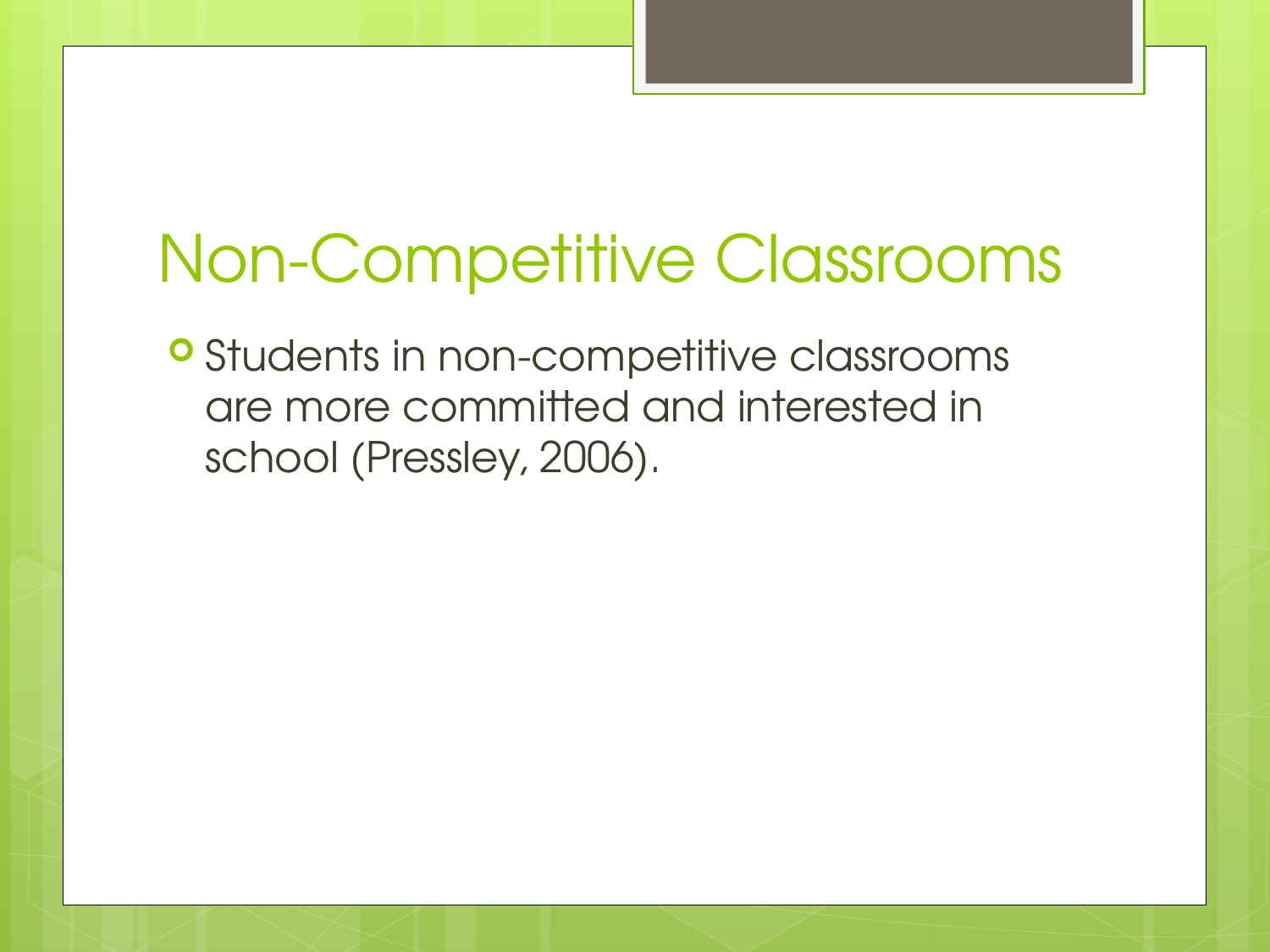

# Non-Competitive Classrooms
Students in non-competitive classrooms are more committed and interested in school (Pressley, 2006).